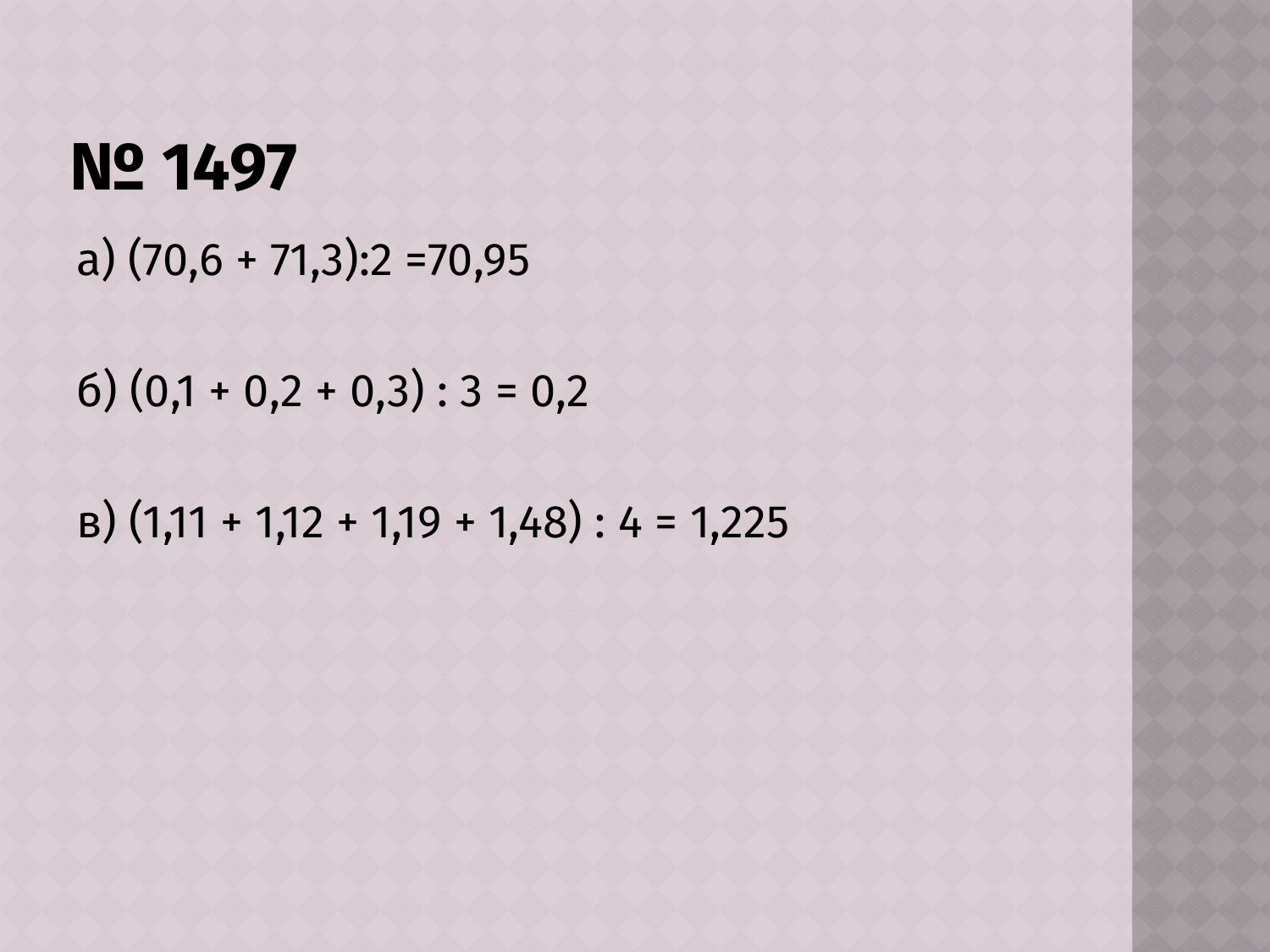

# № 1497
а) (70,6 + 71,3):2 =70,95

б) (0,1 + 0,2 + 0,3) : 3 = 0,2

в) (1,11 + 1,12 + 1,19 + 1,48) : 4 = 1,225